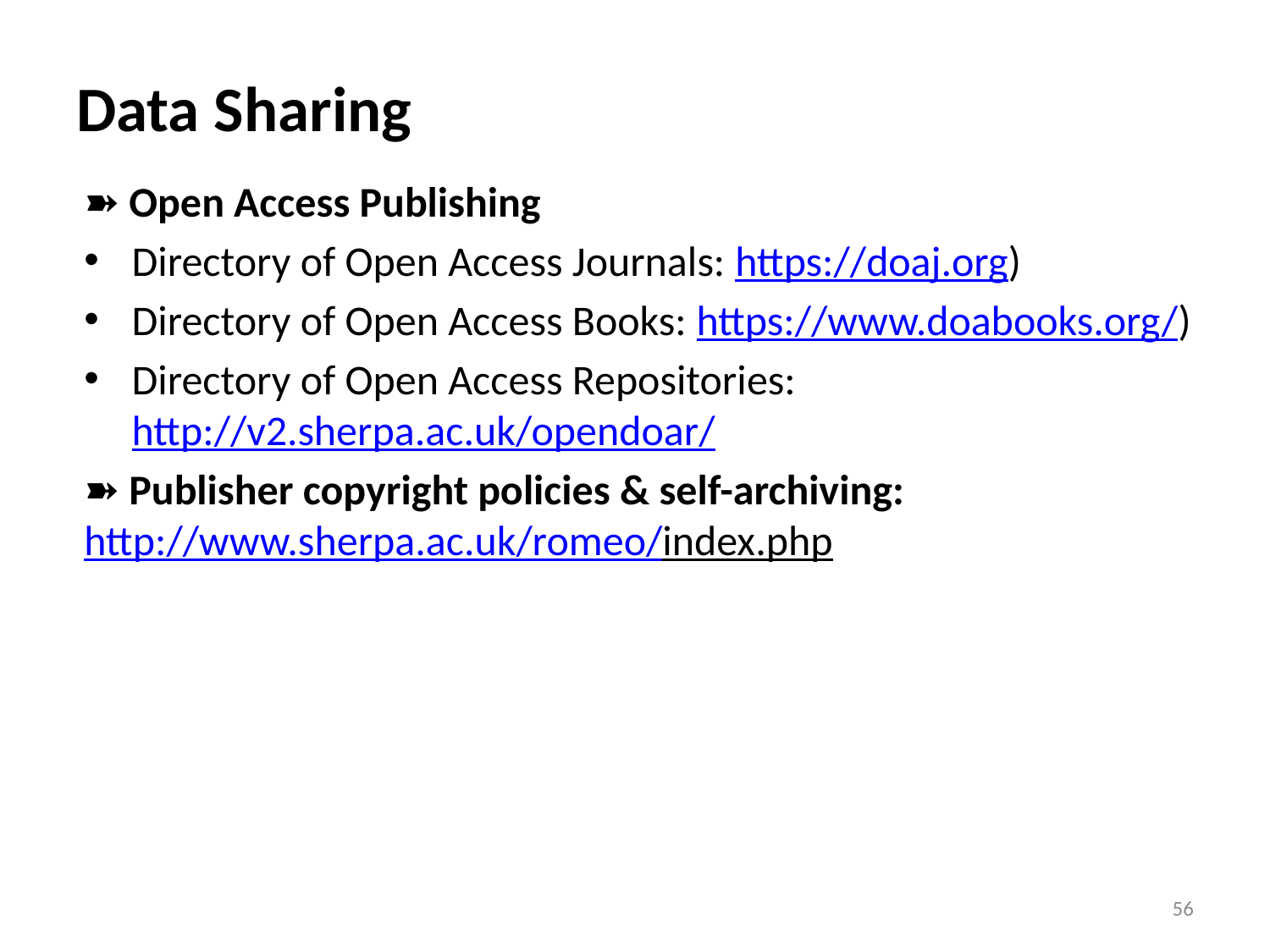

# Data Sharing
➽ Open Access Publishing
Directory of Open Access Journals: https://doaj.org)
Directory of Open Access Books: https://www.doabooks.org/)
Directory of Open Access Repositories: http://v2.sherpa.ac.uk/opendoar/
➽ Publisher copyright policies & self-archiving: http://www.sherpa.ac.uk/romeo/index.php

56